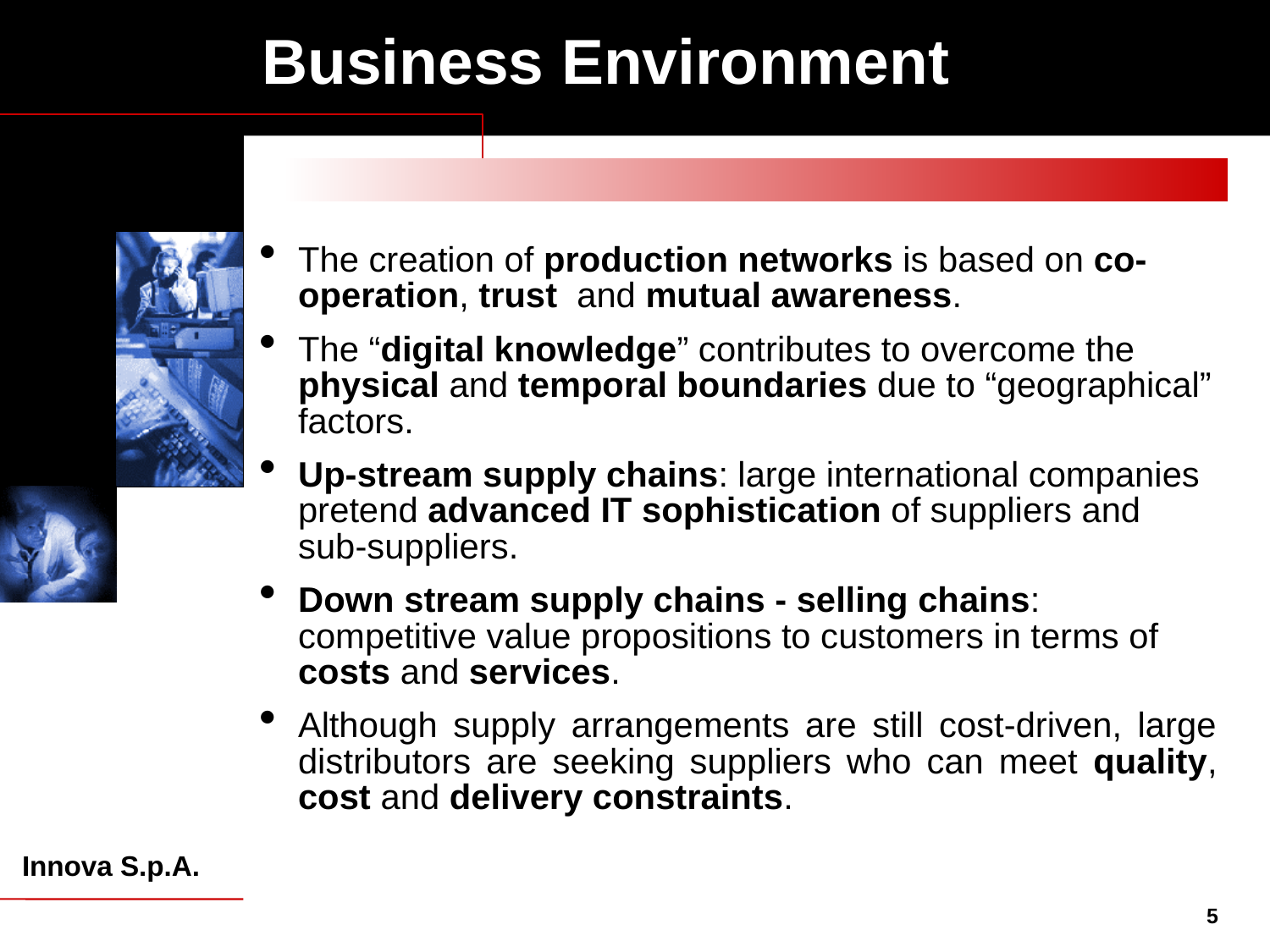

# Business Environment
The creation of production networks is based on co-operation, trust  and mutual awareness.
The “digital knowledge” contributes to overcome the physical and temporal boundaries due to “geographical” factors.
Up-stream supply chains: large international companies pretend advanced IT sophistication of suppliers and sub-suppliers.
Down stream supply chains - selling chains: competitive value propositions to customers in terms of costs and services.
Although supply arrangements are still cost-driven, large distributors are seeking suppliers who can meet quality, cost and delivery constraints.